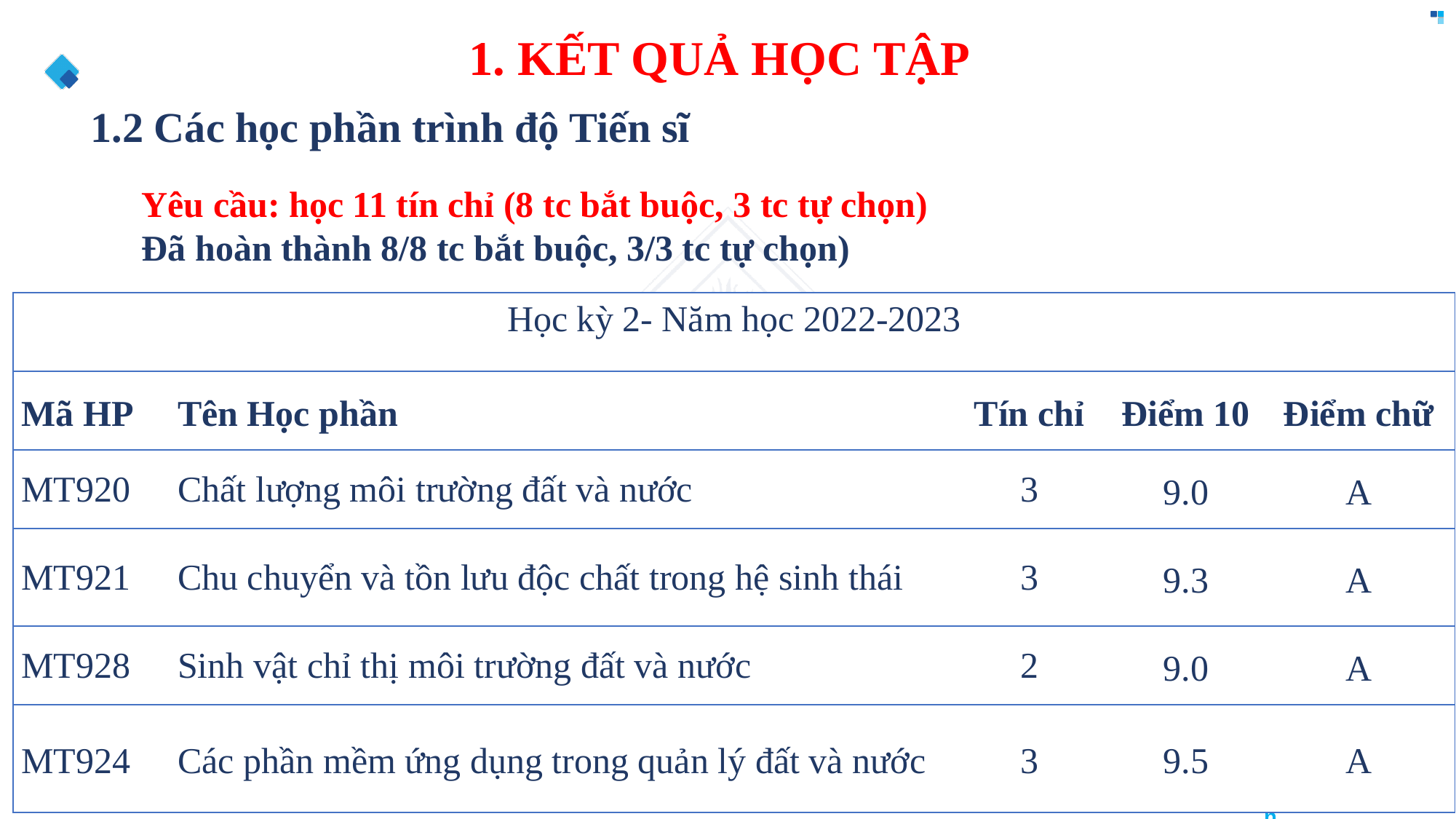

# 1. KẾT QUẢ HỌC TẬP
1.2 Các học phần trình độ Tiến sĩ
Yêu cầu: học 11 tín chỉ (8 tc bắt buộc, 3 tc tự chọn)
Đã hoàn thành 8/8 tc bắt buộc, 3/3 tc tự chọn)
| Học kỳ 2- Năm học 2022-2023 |  |  |  |  |
| --- | --- | --- | --- | --- |
| Mã HP | Tên Học phần | Tín chỉ | Điểm 10 | Điểm chữ |
| MT920 | Chất lượng môi trường đất và nước | 3 | 9.0 | A |
| MT921 | Chu chuyển và tồn lưu độc chất trong hệ sinh thái | 3 | 9.3 | A |
| MT928 | Sinh vật chỉ thị môi trường đất và nước | 2 | 9.0 | A |
| MT924 | Các phần mềm ứng dụng trong quản lý đất và nước | 3 | 9.5 | A |